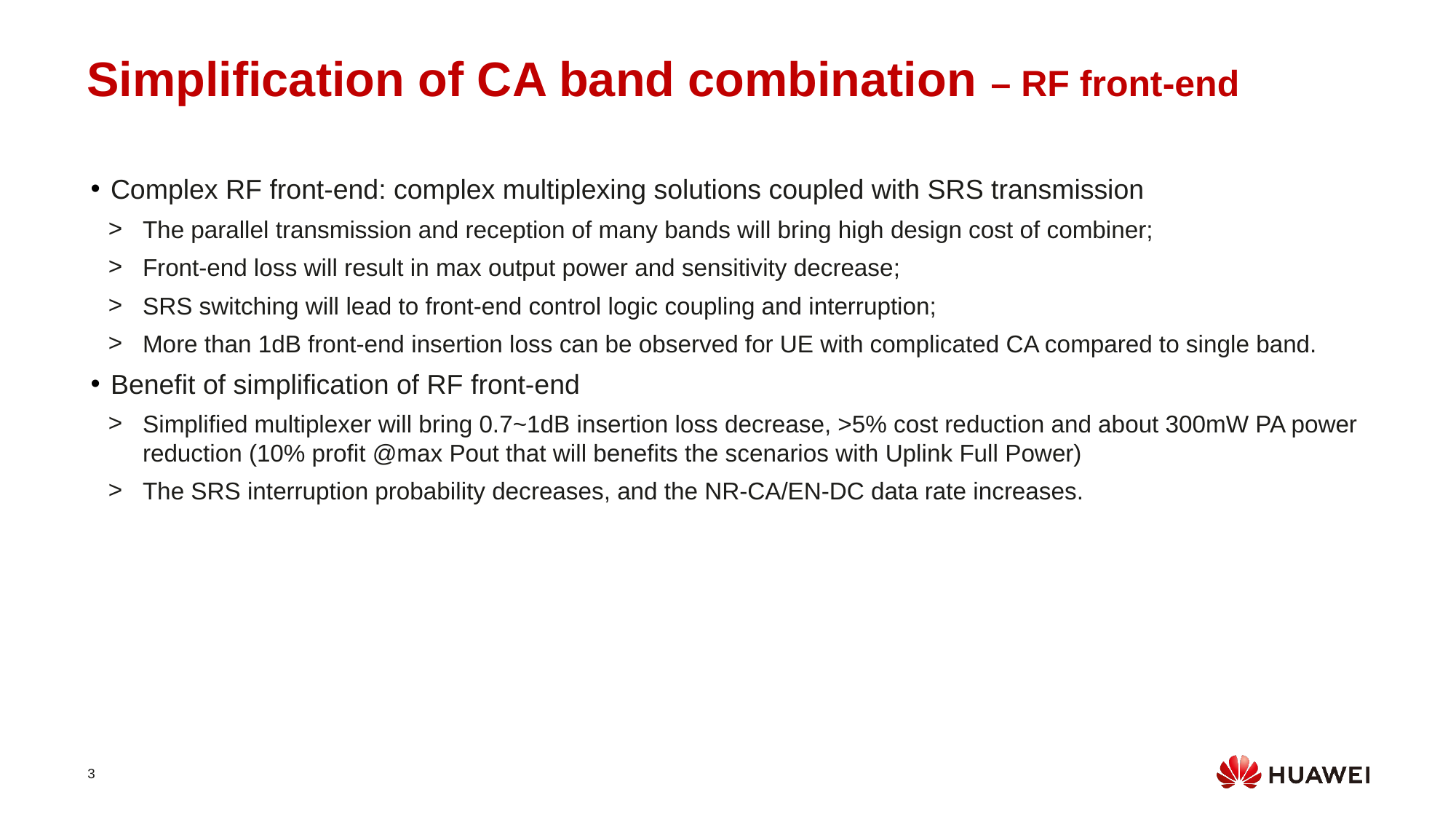

Simplification of CA band combination – RF front-end
Complex RF front-end: complex multiplexing solutions coupled with SRS transmission
The parallel transmission and reception of many bands will bring high design cost of combiner;
Front-end loss will result in max output power and sensitivity decrease;
SRS switching will lead to front-end control logic coupling and interruption;
More than 1dB front-end insertion loss can be observed for UE with complicated CA compared to single band.
Benefit of simplification of RF front-end
Simplified multiplexer will bring 0.7~1dB insertion loss decrease, >5% cost reduction and about 300mW PA power reduction (10% profit @max Pout that will benefits the scenarios with Uplink Full Power)
The SRS interruption probability decreases, and the NR-CA/EN-DC data rate increases.